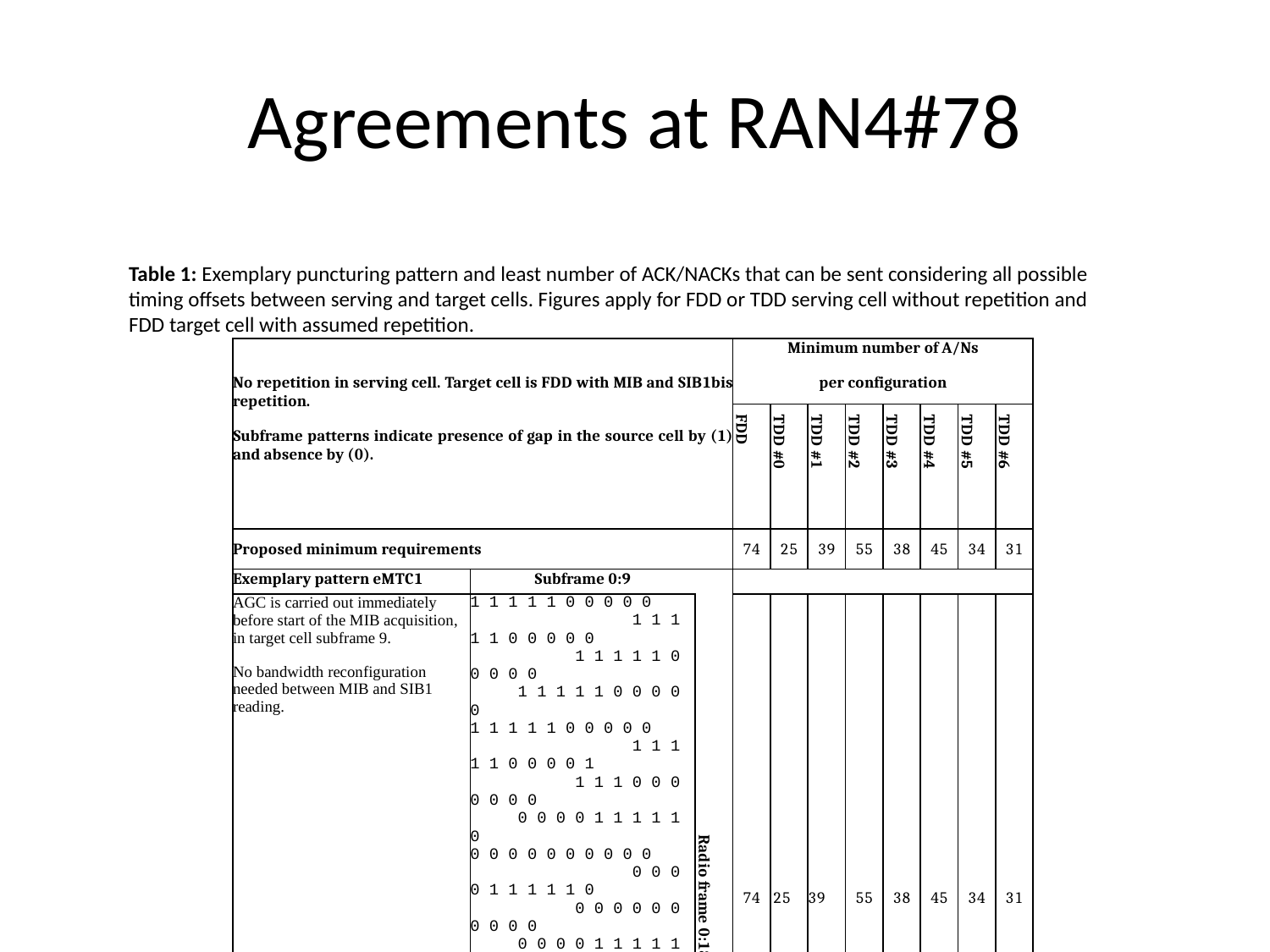

# Agreements at RAN4#78
Table 1: Exemplary puncturing pattern and least number of ACK/NACKs that can be sent considering all possible timing offsets between serving and target cells. Figures apply for FDD or TDD serving cell without repetition and FDD target cell with assumed repetition.
| No repetition in serving cell. Target cell is FDD with MIB and SIB1bis repetition. Subframe patterns indicate presence of gap in the source cell by (1) and absence by (0). |  |  | Minimum number of A/Ns per configuration |  |  |  |  |  |  |  |
| --- | --- | --- | --- | --- | --- | --- | --- | --- | --- | --- |
|  |  |  | FDD | TDD #0 | TDD #1 | TDD #2 | TDD #3 | TDD #4 | TDD #5 | TDD #6 |
| Proposed minimum requirements |  |  | 74 | 25 | 39 | 55 | 38 | 45 | 34 | 31 |
| Exemplary pattern eMTC1 | Subframe 0:9 |  |  |  |  |  |  |  |  |  |
| AGC is carried out immediately before start of the MIB acquisition, in target cell subframe 9. No bandwidth reconfiguration needed between MIB and SIB1 reading. | 1 1 1 1 1 0 0 0 0 0 1 1 1 1 1 0 0 0 0 0 1 1 1 1 1 0 0 0 0 0 1 1 1 1 1 0 0 0 0 0 1 1 1 1 1 0 0 0 0 0 1 1 1 1 1 0 0 0 0 1 1 1 1 0 0 0 0 0 0 0 0 0 0 0 1 1 1 1 1 0 0 0 0 0 0 0 0 0 0 0 0 0 0 0 1 1 1 1 1 0 0 0 0 0 0 0 0 0 0 0 0 0 0 0 1 1 1 1 1 0 0 0 0 0 0 0 0 0 0 0 0 0 0 0 1 1 1 1 1 0 0 0 0 0 0 0 0 0 0 0 0 0 0 0 1 1 1 1 1 0 0 0 0 0 0 0 0 0 0 0 0 0 0 0 1 1 1 1 1 0 0 0 0 0 0 0 0 0 0 0 | Radio frame 0:18 | 74 | 25 | 39 | 55 | 38 | 45 | 34 | 31 |
|  |  |  |  |  |  |  |  |  |  |  |